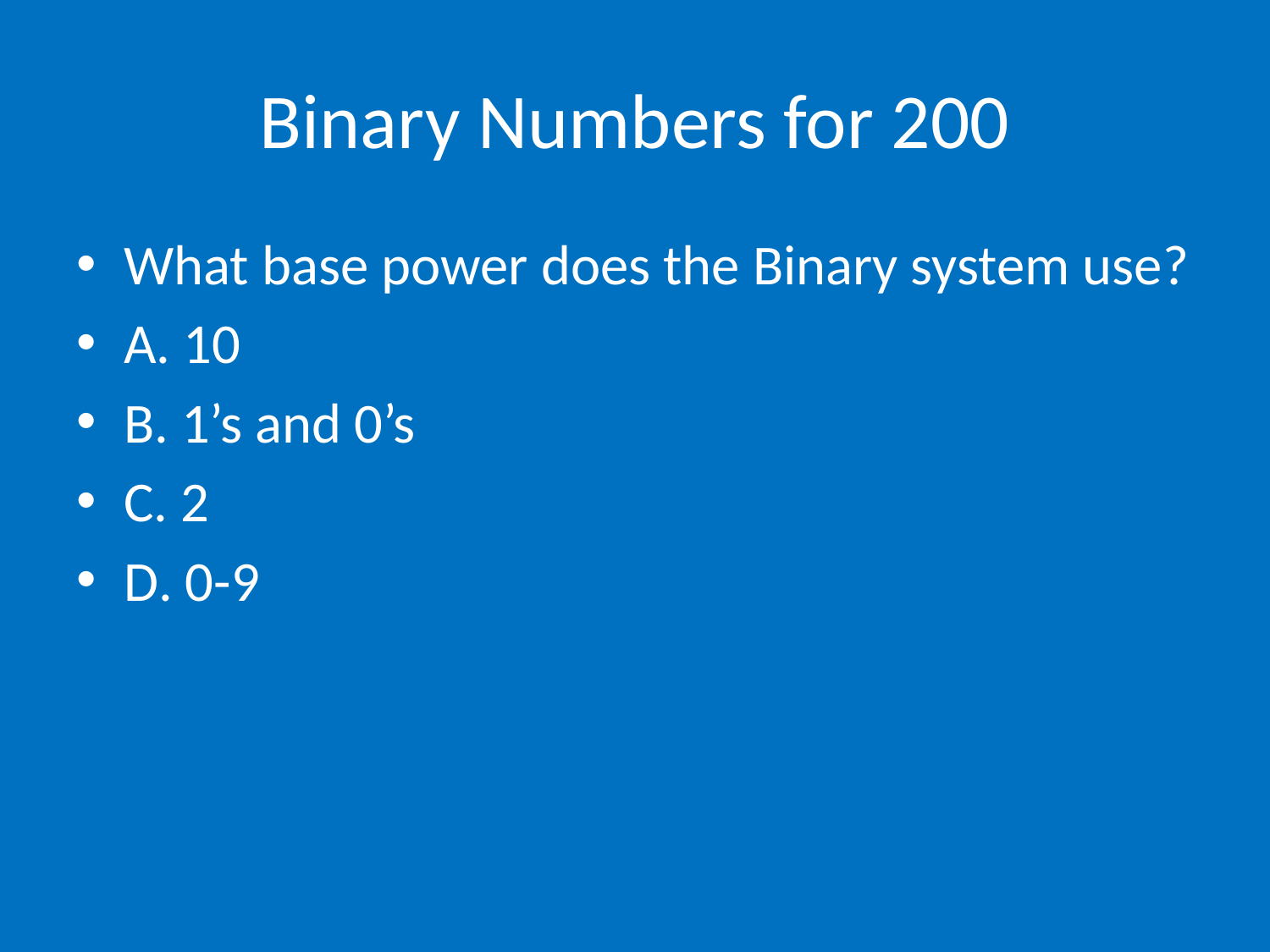

# Binary Numbers for 200
What base power does the Binary system use?
A. 10
B. 1’s and 0’s
C. 2
D. 0-9